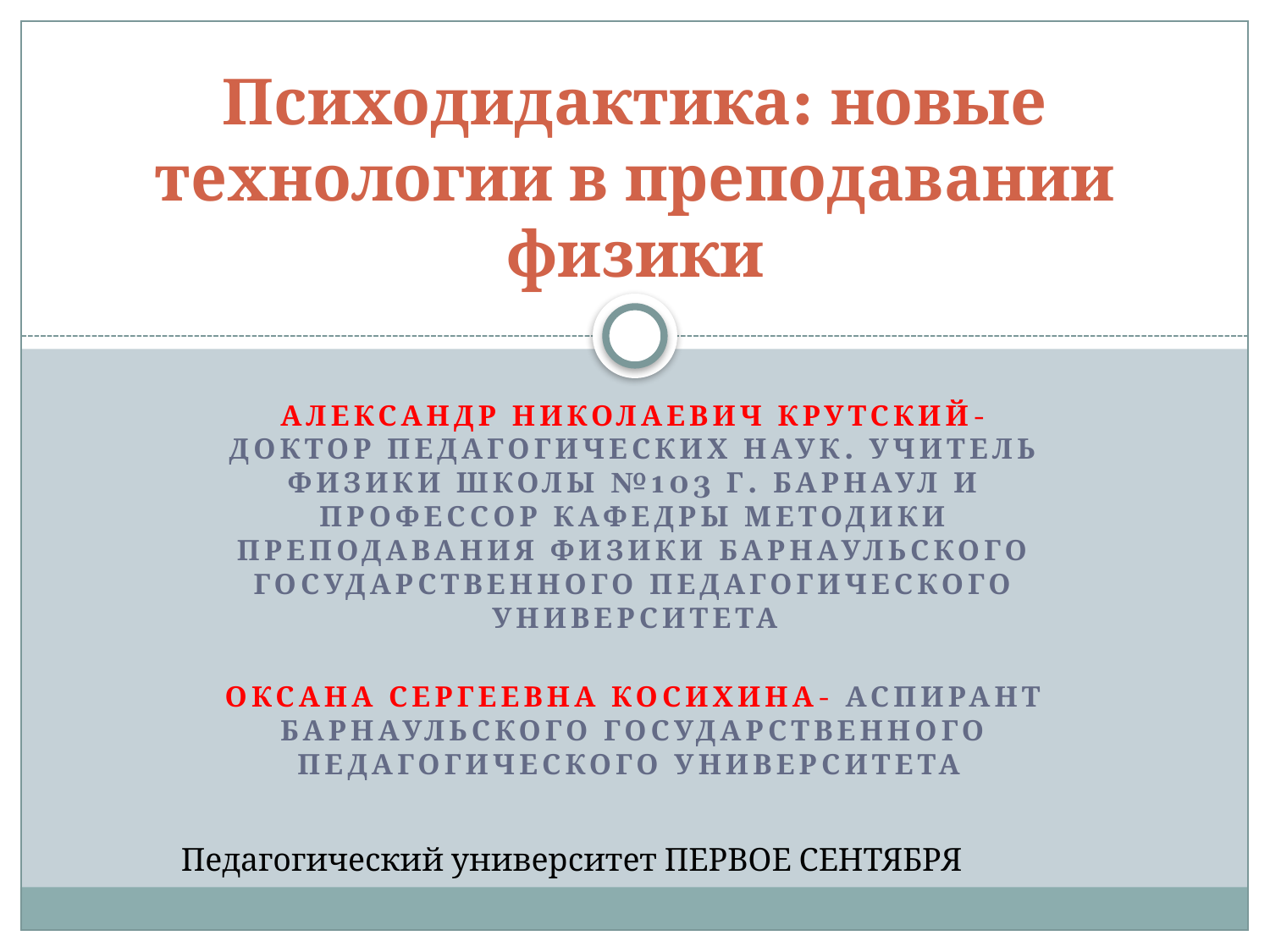

# Психодидактика: новые технологии в преподавании физики
Александр Николаевич Крутский- доктор педагогических наук. Учитель физики школы №103 г. Барнаул и профессор кафедры методики преподавания физики Барнаульского государственного педагогического университета

Оксана Сергеевна Косихина- аспирант барнаульского государственного педагогического университета

Педагогический университет ПЕРВОЕ СЕНТЯБРЯ